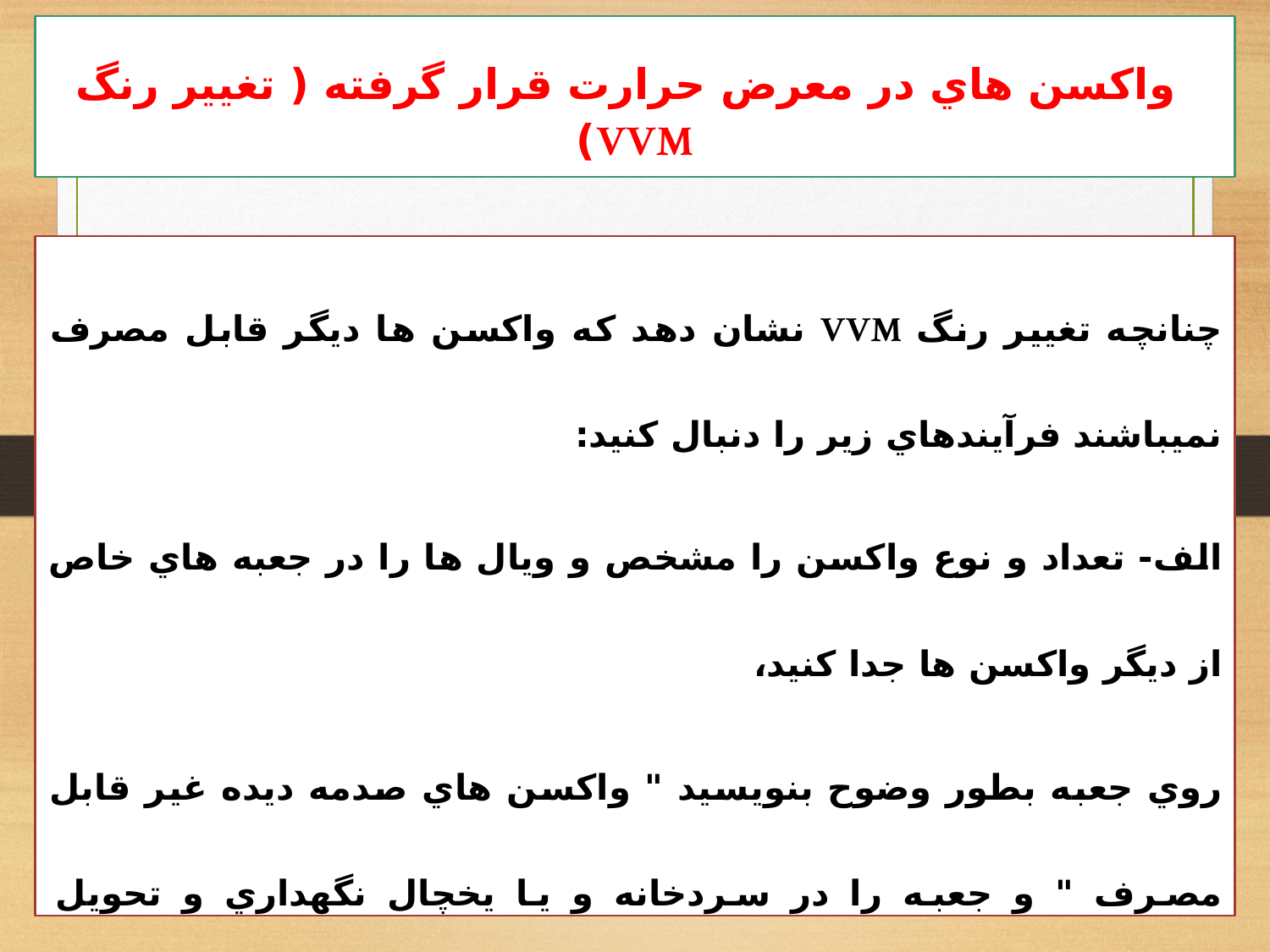

# واكسن هاي در معرض حرارت قرار گرفته ( تغيير رنگ VVM)
چنانچه تغيير رنگ VVM نشان دهد كه واكسن ها ديگر قابل مصرف نمي­باشند فرآيندهاي زير را دنبال كنيد:
الف- تعداد و نوع واكسن را مشخص و ويال ها را در جعبه هاي خاص از ديگر واكسن ها جدا كنيد،
روي جعبه بطور وضوح بنويسيد " واكسن هاي صدمه ديده غير قابل مصرف " و جعبه را در سردخانه و يا يخچال نگهداري و تحویل کارشناس زنجیره سرمای شهرستان گردد.